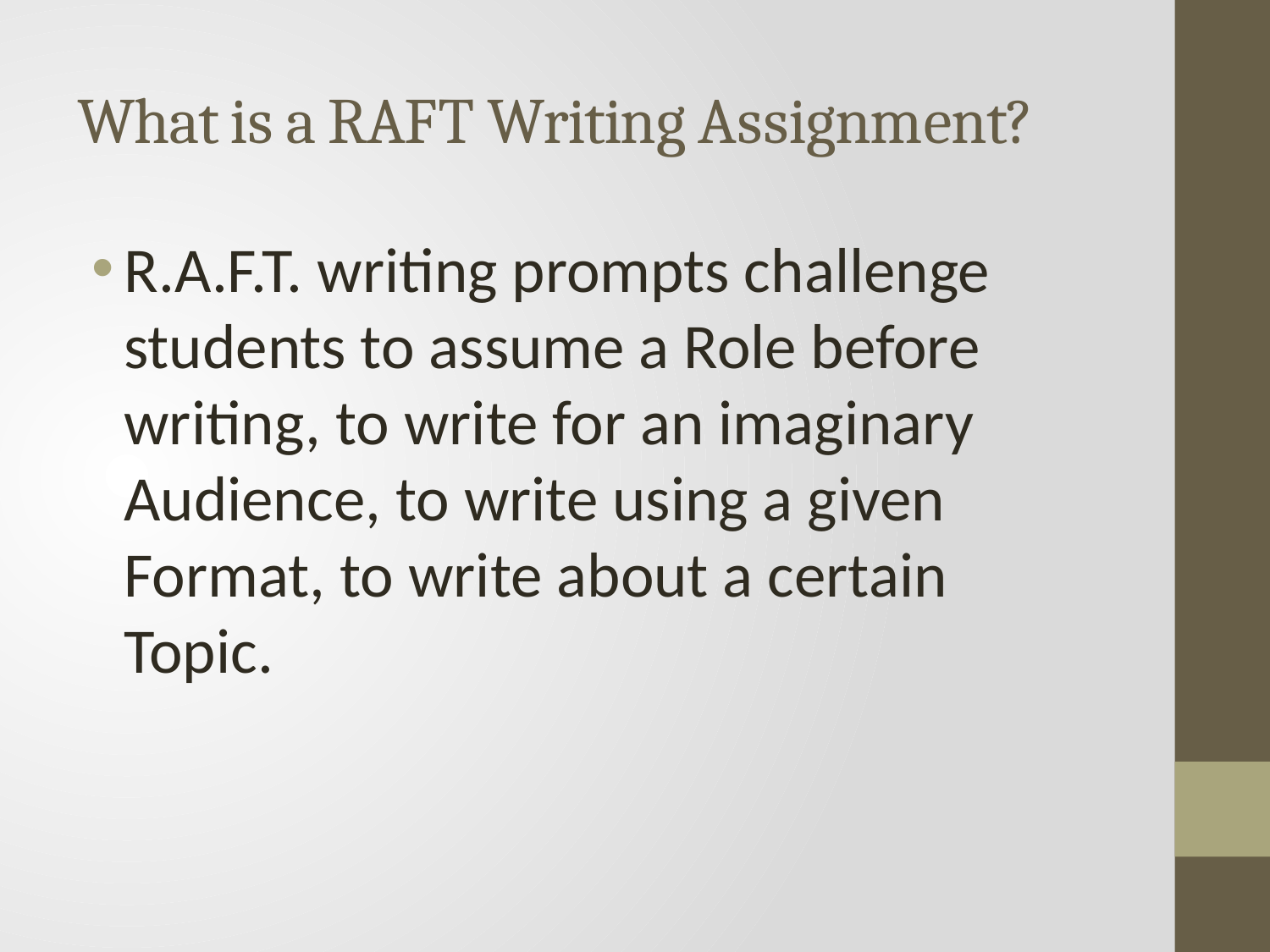

# What is a RAFT Writing Assignment?
R.A.F.T. writing prompts challenge students to assume a Role before writing, to write for an imaginary Audience, to write using a given Format, to write about a certain Topic.